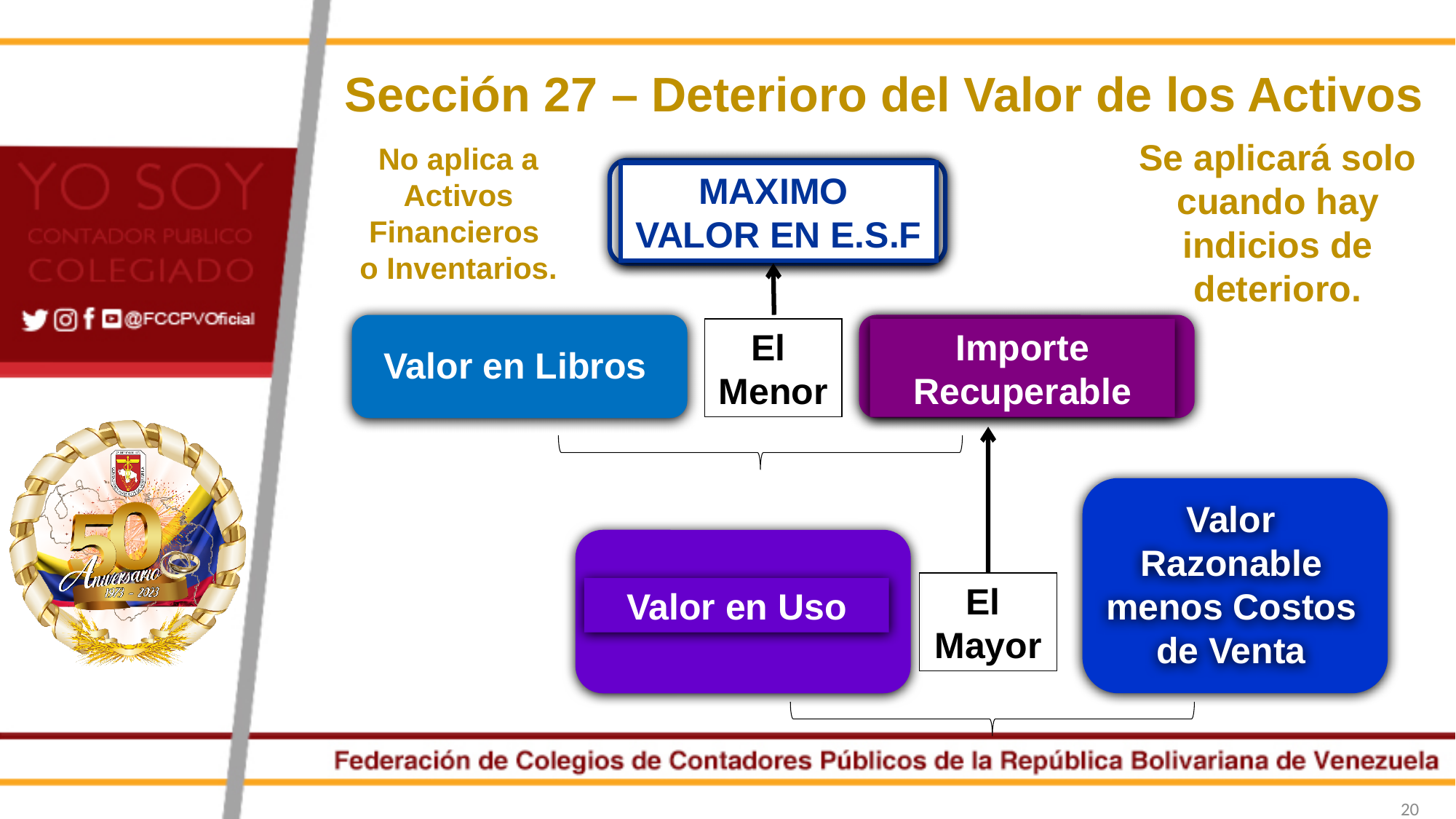

Sección 27 – Deterioro del Valor de los Activos
Se aplicará solo cuando hay indicios de deterioro.
No aplica a Activos Financieros  o Inventarios.

MAXIMO  VALOR EN E.S.F

El
Menor

Valor en Libros

Importe Recuperable

El
Mayor

Valor Razonable menos Costos de Venta

Valor en Uso
20